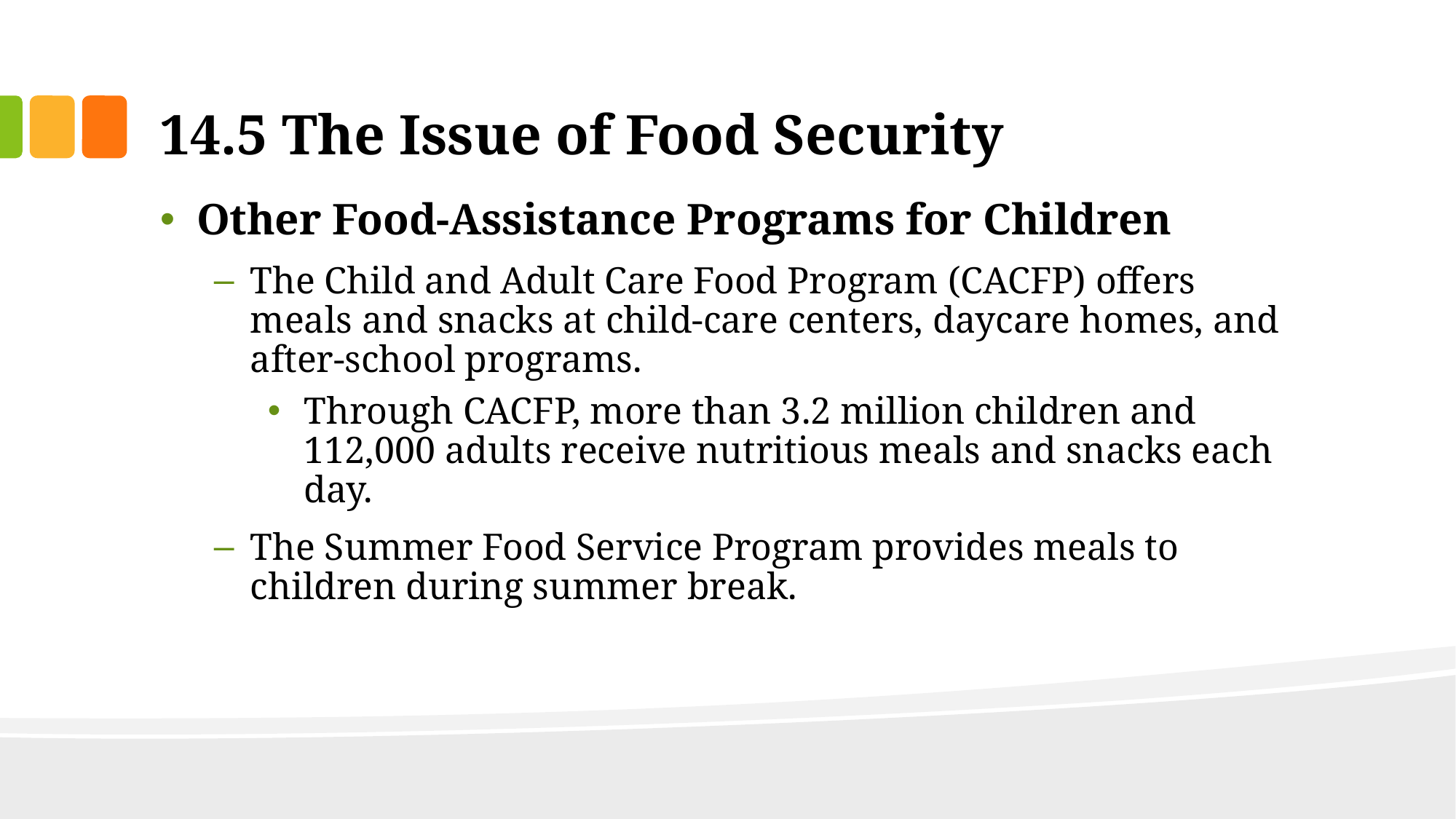

# 14.5 The Issue of Food Security
Other Food-Assistance Programs for Children
The Child and Adult Care Food Program (CACFP) offers meals and snacks at child-care centers, daycare homes, and after-school programs.
Through CACFP, more than 3.2 million children and 112,000 adults receive nutritious meals and snacks each day.
The Summer Food Service Program provides meals to children during summer break.